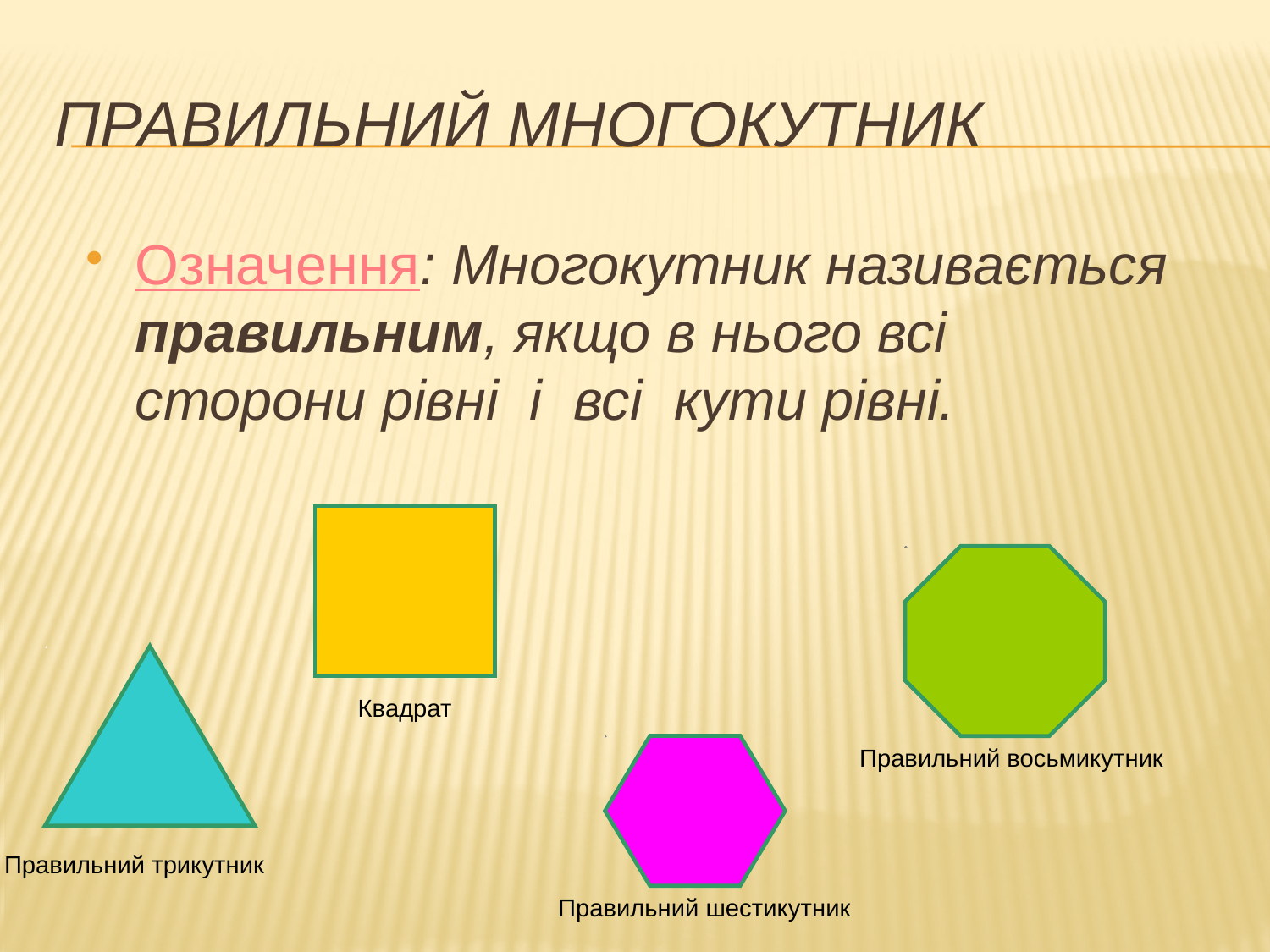

# Правильний многокутник
Означення: Многокутник називається правильним, якщо в нього всі сторони рівні  і  всі  кути рівні.

Квадрат

Правильний восьмикутник
Правильний трикутник
Правильний шестикутник